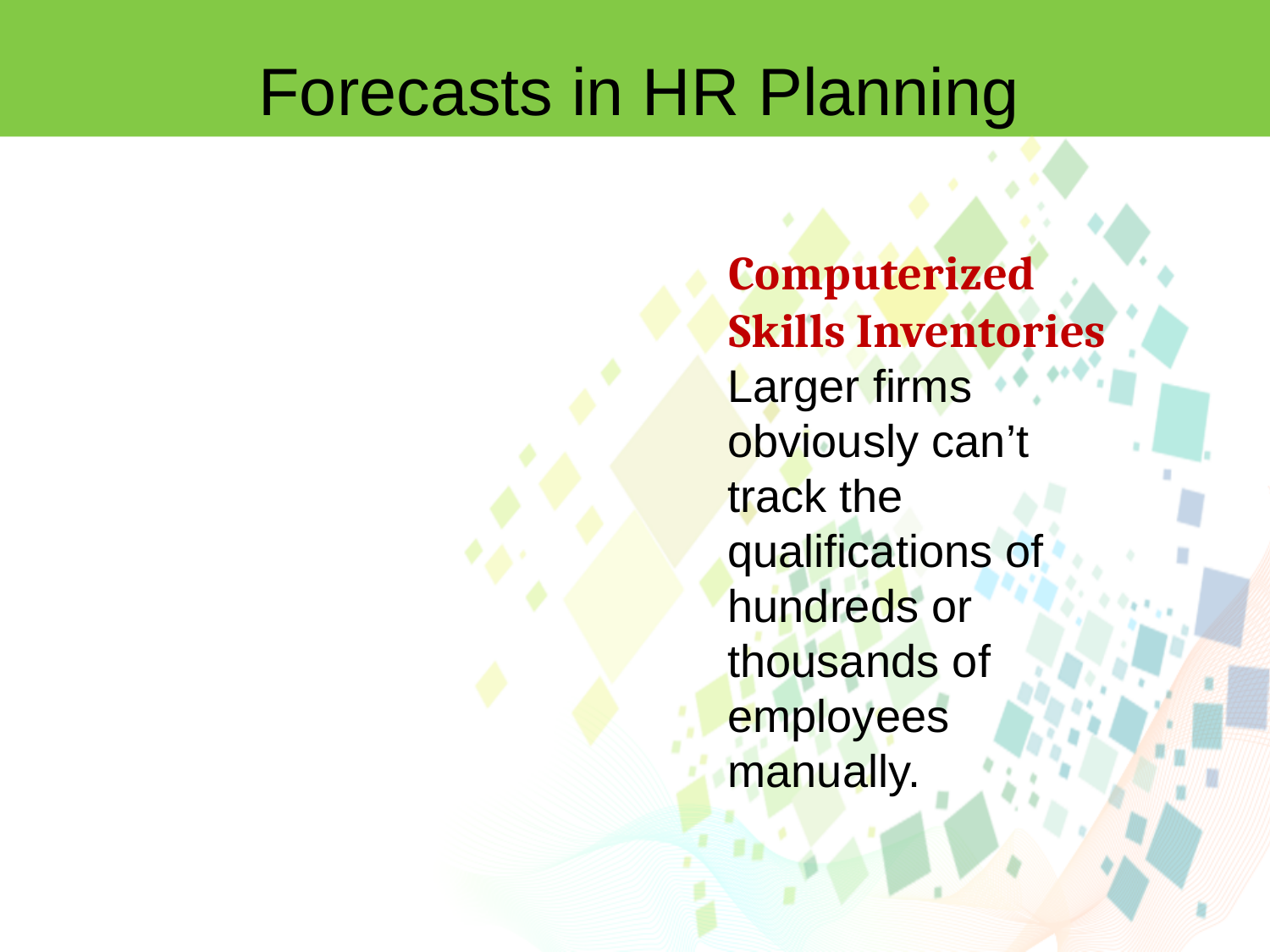

Forecasts in HR Planning
Computerized Skills Inventories
Larger firms obviously can’t track the qualifications of hundreds or thousands of employees manually.